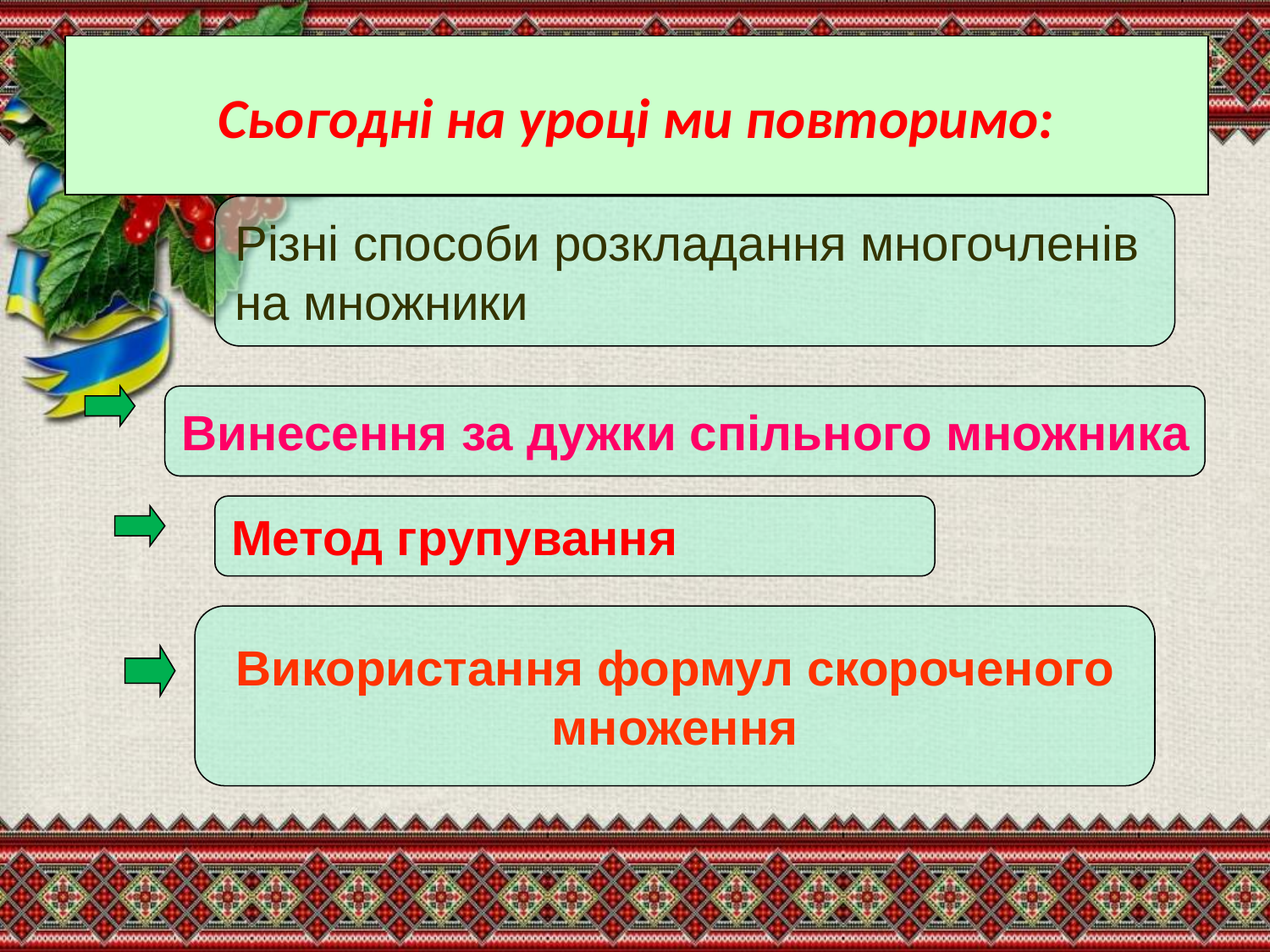

# Сьогодні на уроці ми повторимо:
Різні способи розкладання многочленів
на множники

Винесення за дужки спільного множника
Метод групування

Використання формул скороченого
множення